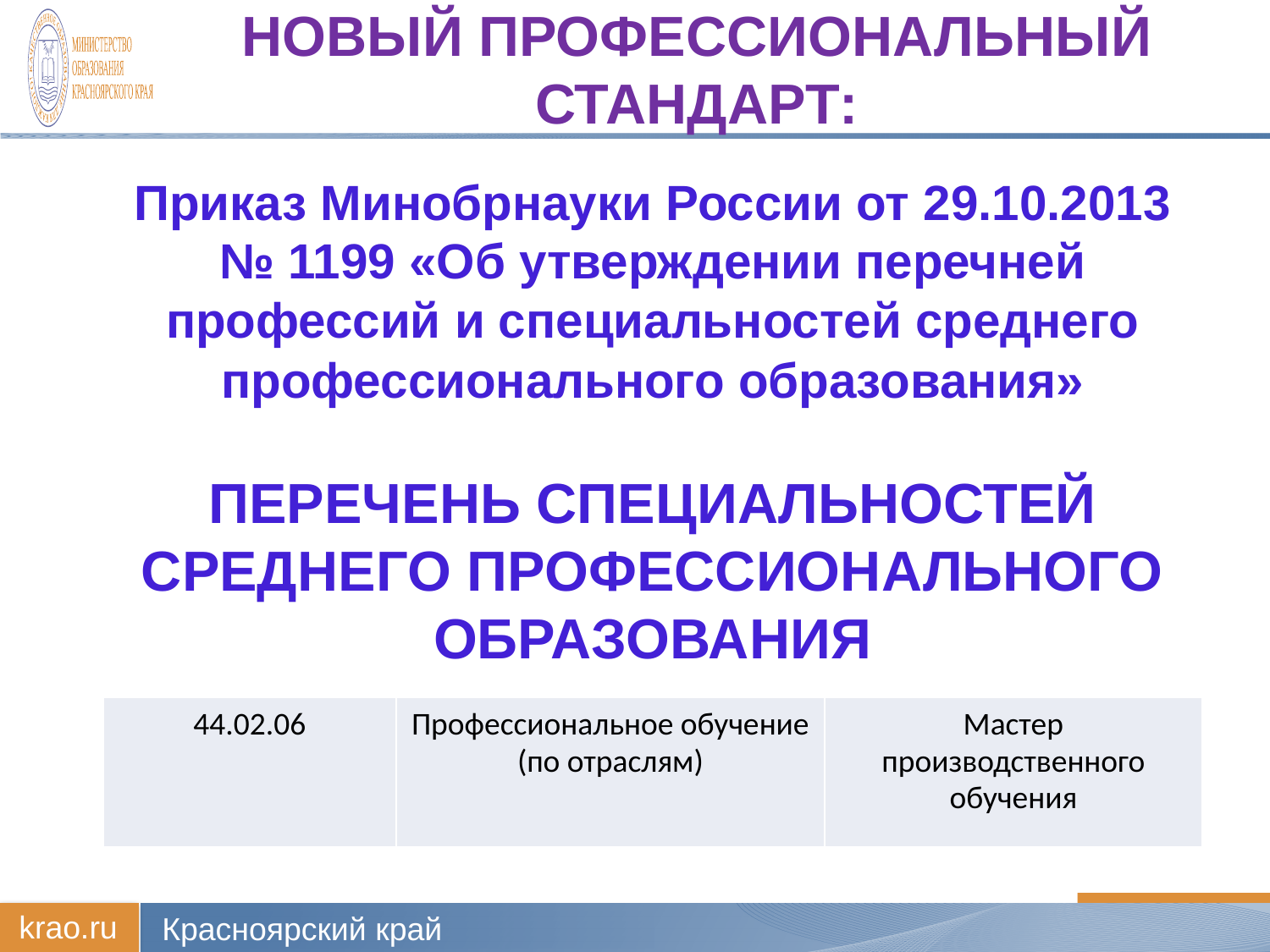

# НОВЫЙ Профессиональный стандарт:
Приказ Минобрнауки России от 29.10.2013 № 1199 «Об утверждении перечней профессий и специальностей среднего профессионального образования»

ПЕРЕЧЕНЬ СПЕЦИАЛЬНОСТЕЙ СРЕДНЕГО ПРОФЕССИОНАЛЬНОГО ОБРАЗОВАНИЯ
| 44.02.06 | Профессиональное обучение (по отраслям) | Мастер производственного обучения |
| --- | --- | --- |